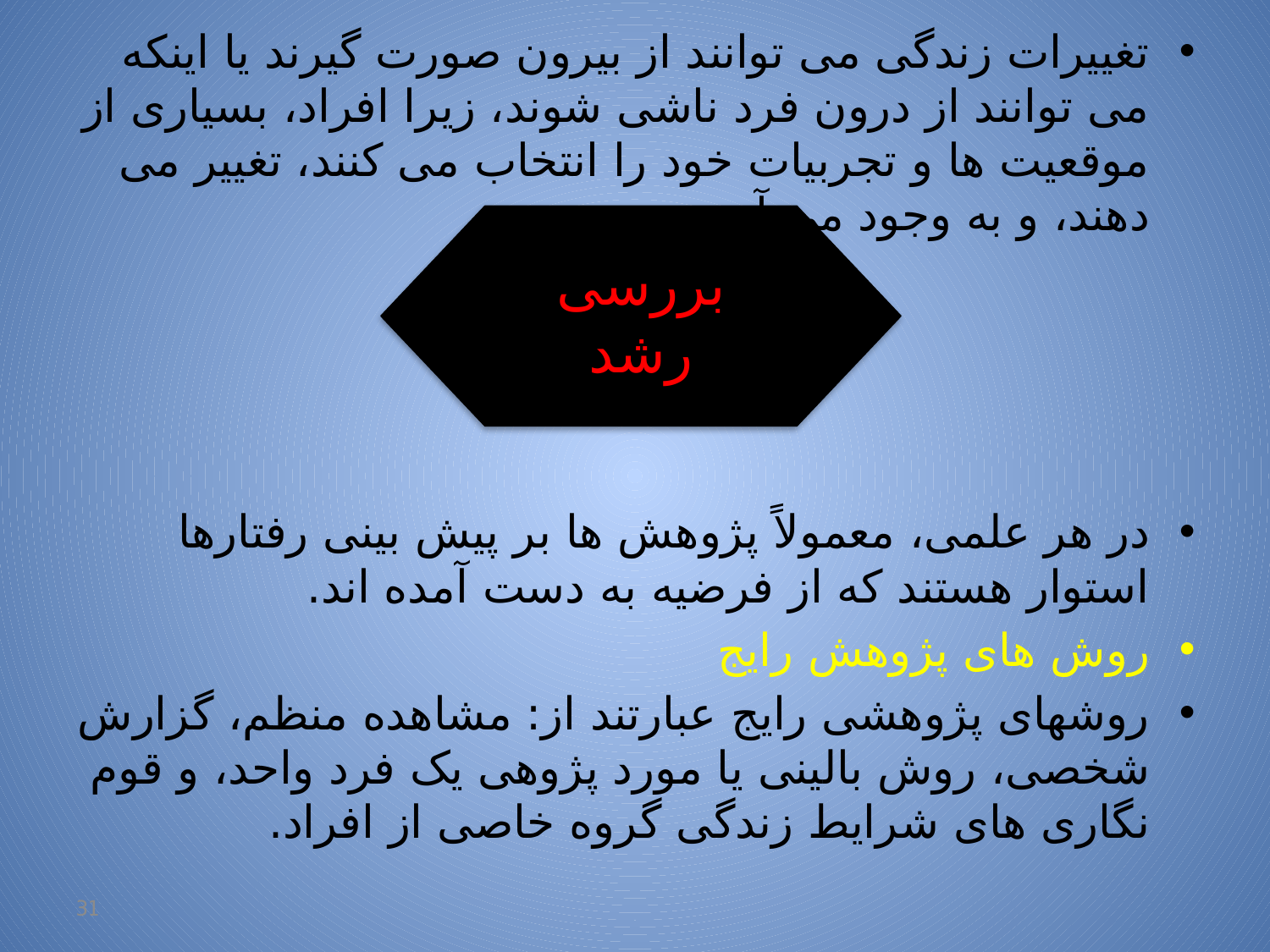

تغییرات زندگی می توانند از بیرون صورت گیرند یا اینکه می توانند از درون فرد ناشی شوند، زیرا افراد، بسیاری از موقعیت ها و تجربیات خود را انتخاب می کنند، تغییر می دهند، و به وجود می آورند.

در هر علمی، معمولاً پژوهش ها بر پیش بینی رفتارها استوار هستند که از فرضیه به دست آمده اند.
روش های پژوهش رایج
روشهای پژوهشی رایج عبارتند از: مشاهده منظم، گزارش شخصی، روش بالینی یا مورد پژوهی یک فرد واحد، و قوم نگاری های شرایط زندگی گروه خاصی از افراد.
بررسی رشد
31